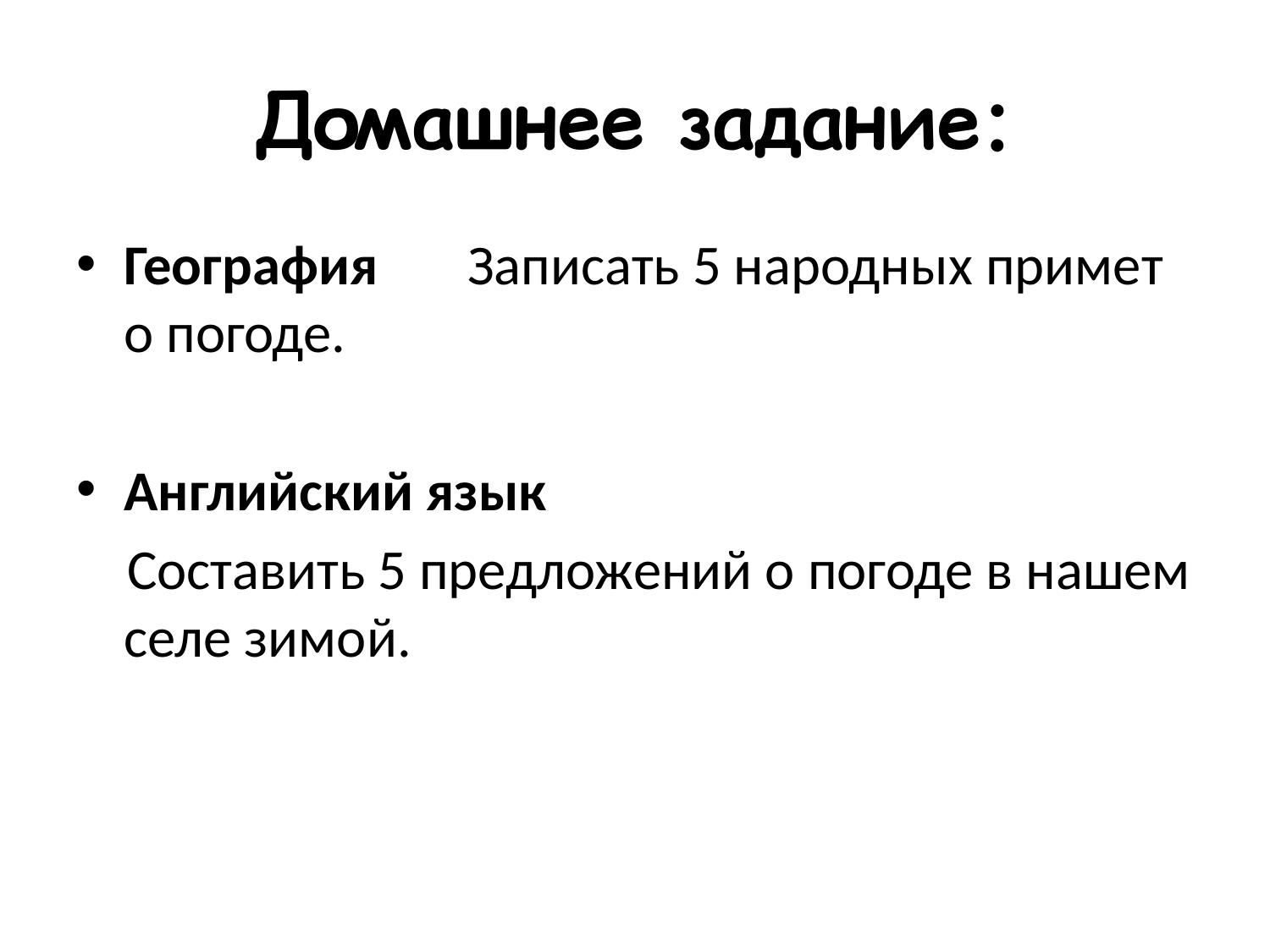

# Домашнее задание:
География       Записать 5 народных примет о погоде.

Английский язык
    Составить 5 предложений о погоде в нашем селе зимой.